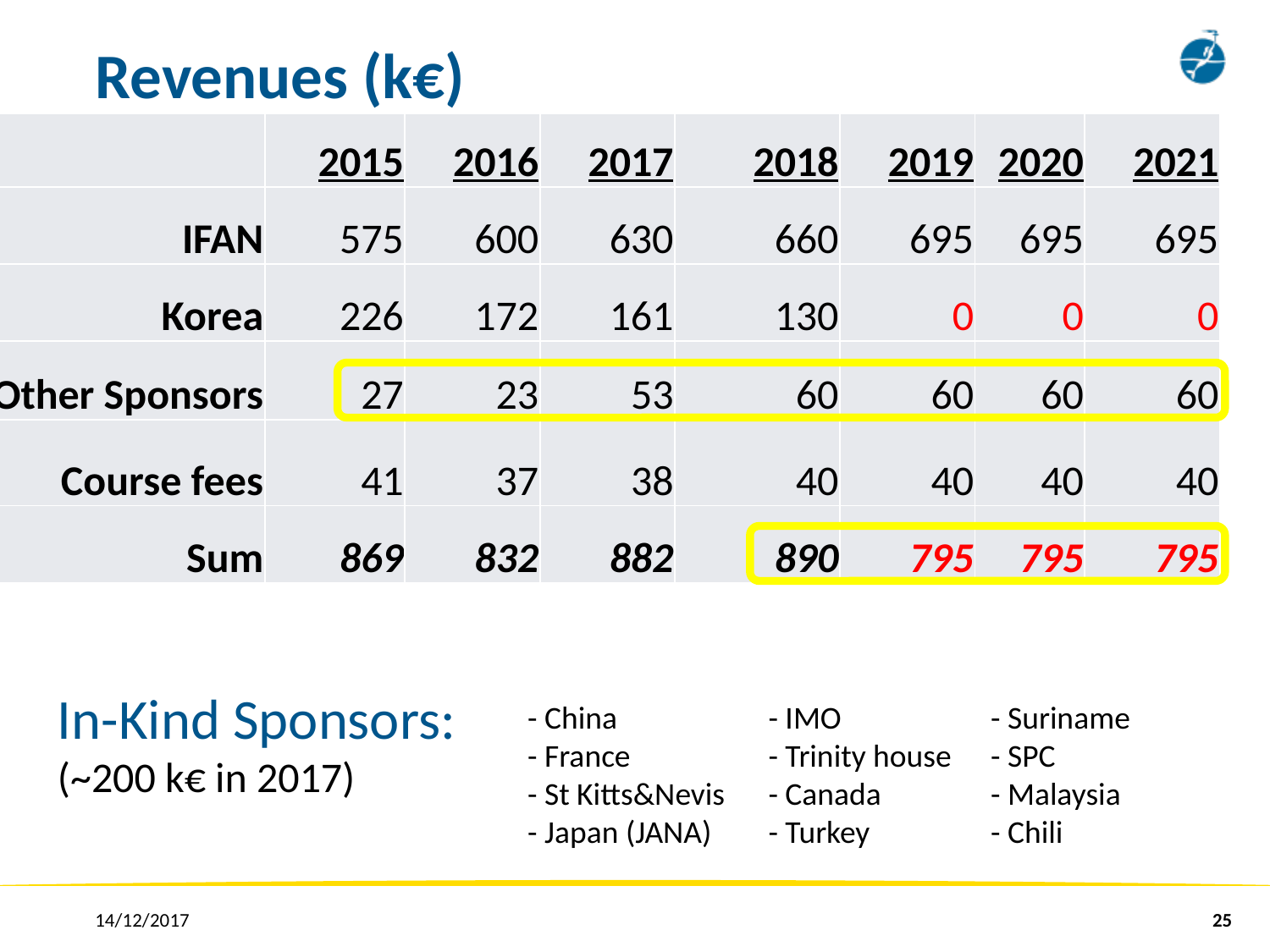

# Revenues (k€)
|  | 2015 | 2016 | 2017 | 2018 | 2019 | 2020 | 2021 |
| --- | --- | --- | --- | --- | --- | --- | --- |
| IFAN | 575 | 600 | 630 | 660 | 695 | 695 | 695 |
| Korea | 226 | 172 | 161 | 130 | 0 | 0 | 0 |
| Other Sponsors | 27 | 23 | 53 | 60 | 60 | 60 | 60 |
| Course fees | 41 | 37 | 38 | 40 | 40 | 40 | 40 |
| Sum | 869 | 832 | 882 | 890 | 795 | 795 | 795 |

In-Kind Sponsors:
(~200 k€ in 2017)

- IMO
- Trinity house
- Canada
- Turkey

- Suriname
- SPC
- Malaysia
- Chili

- China
- France
- St Kitts&Nevis
- Japan (JANA)

14/12/2017
25